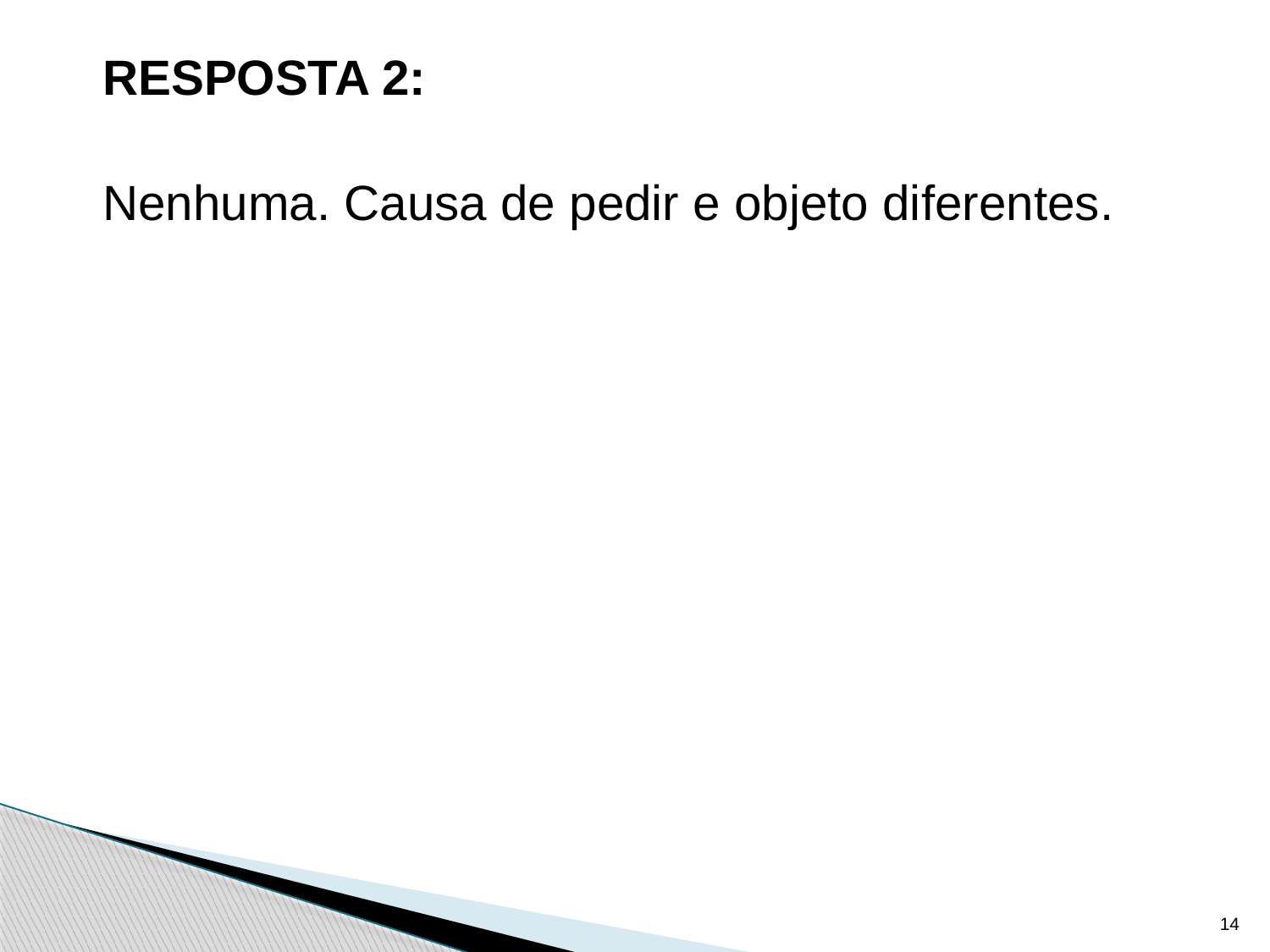

RESPOSTA 2:
Nenhuma. Causa de pedir e objeto diferentes.
14